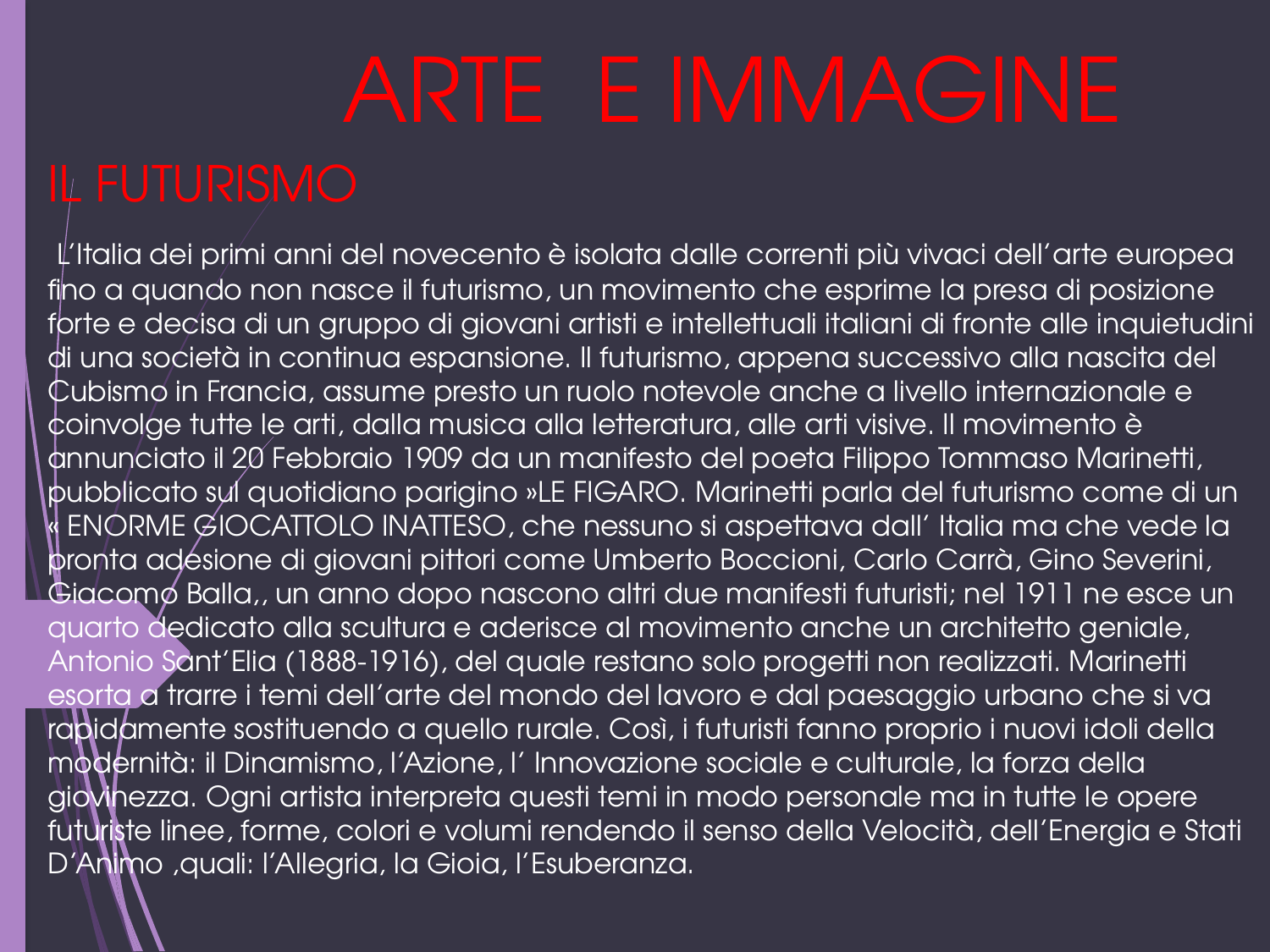

# ARTE  E IMMAGINE
IL FUTURISMO
 L’Italia dei primi anni del novecento è isolata dalle correnti più vivaci dell’arte europea fino a quando non nasce il futurismo, un movimento che esprime la presa di posizione forte e decisa di un gruppo di giovani artisti e intellettuali italiani di fronte alle inquietudini di una società in continua espansione. Il futurismo, appena successivo alla nascita del Cubismo in Francia, assume presto un ruolo notevole anche a livello internazionale e coinvolge tutte le arti, dalla musica alla letteratura, alle arti visive. Il movimento è annunciato il 20 Febbraio 1909 da un manifesto del poeta Filippo Tommaso Marinetti, pubblicato sul quotidiano parigino »LE FIGARO. Marinetti parla del futurismo come di un « ENORME GIOCATTOLO INATTESO, che nessuno si aspettava dall’ Italia ma che vede la pronta adesione di giovani pittori come Umberto Boccioni, Carlo Carrà, Gino Severini, Giacomo Balla,, un anno dopo nascono altri due manifesti futuristi; nel 1911 ne esce un quarto dedicato alla scultura e aderisce al movimento anche un architetto geniale, Antonio Sant’Elia (1888-1916), del quale restano solo progetti non realizzati. Marinetti esorta a trarre i temi dell’arte del mondo del lavoro e dal paesaggio urbano che si va rapidamente sostituendo a quello rurale. Così, i futuristi fanno proprio i nuovi idoli della modernità: il Dinamismo, l’Azione, l’ Innovazione sociale e culturale, la forza della giovinezza. Ogni artista interpreta questi temi in modo personale ma in tutte le opere futuriste linee, forme, colori e volumi rendendo il senso della Velocità, dell’Energia e Stati D’Animo ,quali: l’Allegria, la Gioia, l’Esuberanza.